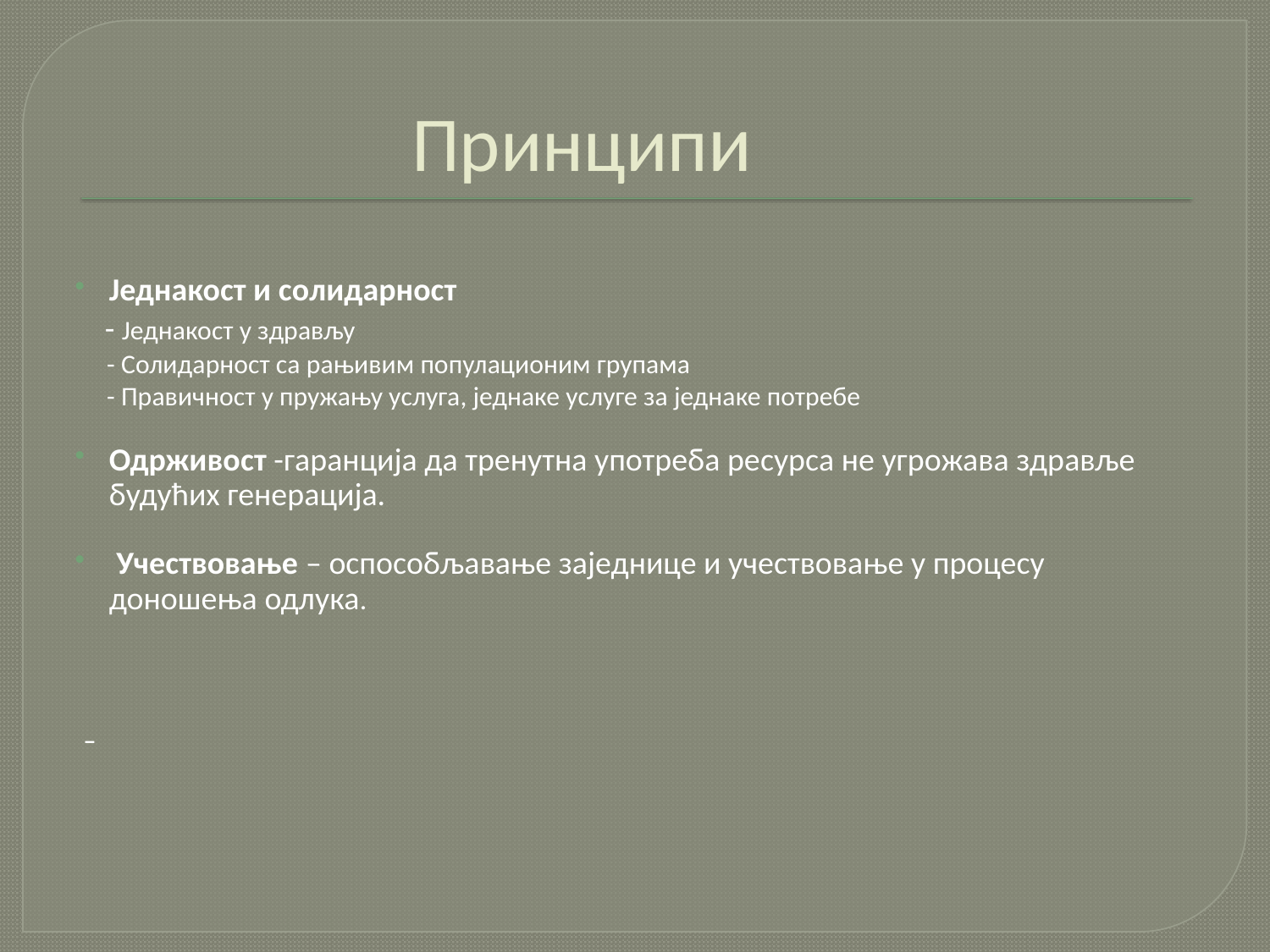

# Принципи

Једнакост и солидарност
    - Једнакост у здрављу
     - Солидарност са рањивим популационим групама
     - Правичност у пружању услуга, једнаке услуге за једнаке потребе

Одрживост -гаранција да тренутна употреба ресурса не угрожава здравље будућих генерација.

 Учествовање – оспособљавање заједнице и учествовање у процесу доношења одлука.

 -